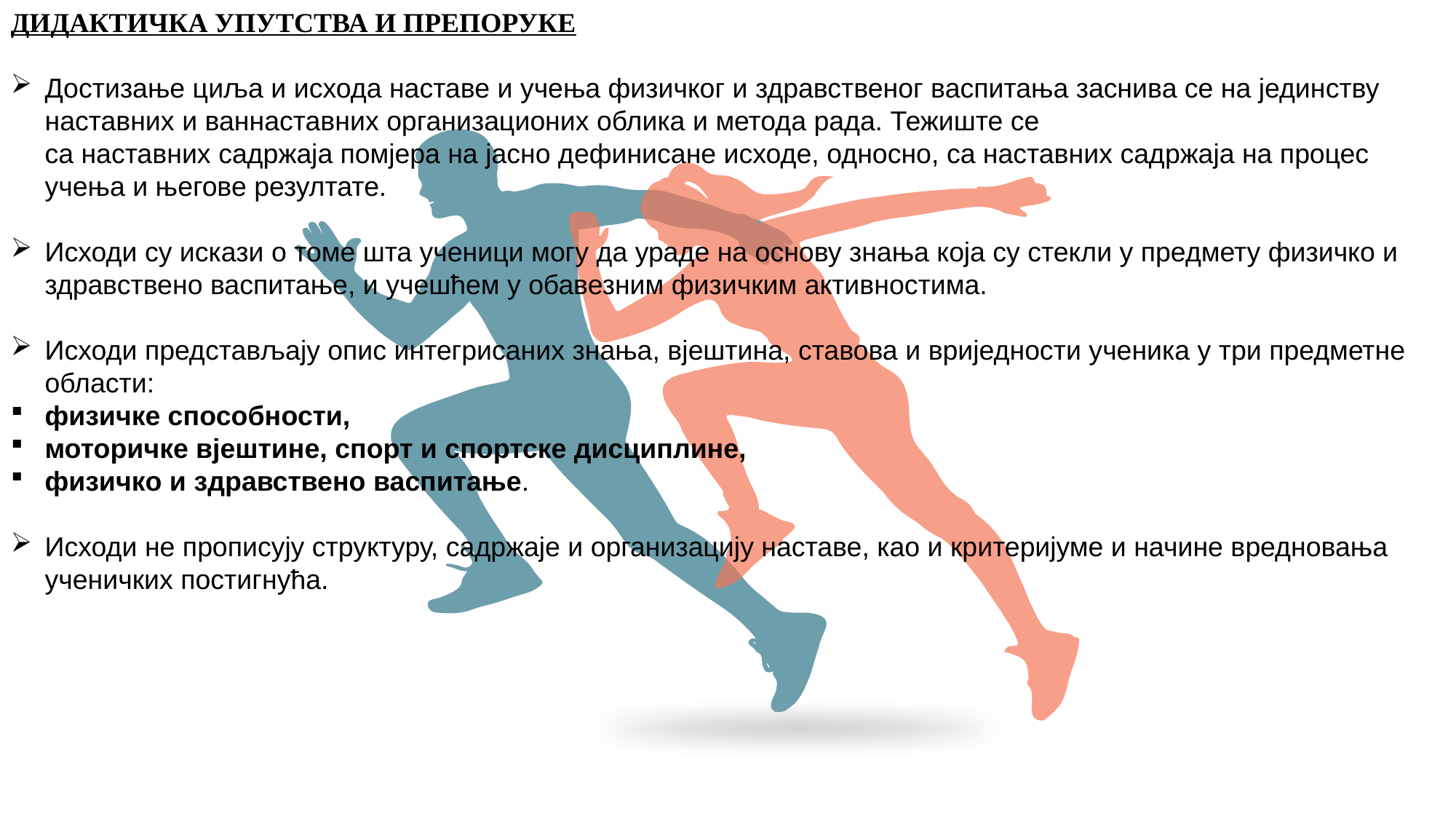

ДИДАКТИЧКА УПУТСТВА И ПРЕПОРУКЕ

Достизање циља и исхода наставе и учења физичког и здравственог васпитања заснива се на јединству наставних и ваннаставних организационих облика и метода рада. Тежиште се
са наставних садржаја помјера на јасно дефинисане исходе, односно, са наставних садржаја на процес учења и његове резултате.

Исходи су искази о томе шта ученици могу да ураде на основу знања која су стекли у предмету физичко и здравствено васпитање, и учешћем у обавезним физичким активностима.

Исходи представљају опис интегрисаних знања, вјештина, ставова и вриједности ученика у три предметне области:
физичке способности,
моторичке вјештине, спорт и спортске дисциплине,
физичкo и здравствено васпитање.

Исходи не прописују структуру, садржаје и организацију наставе, као и критеријуме и начине вредновања ученичких постигнућа.